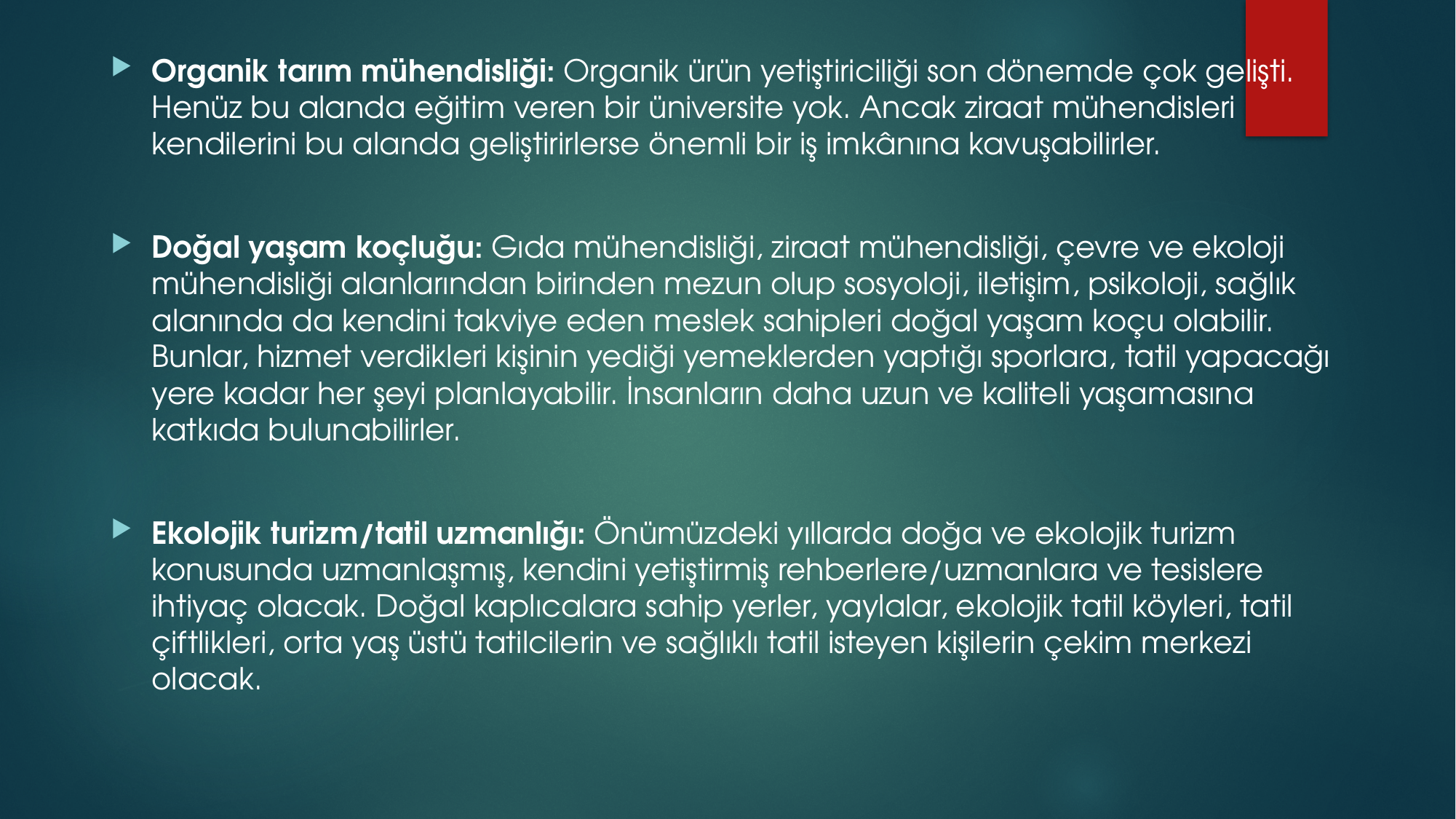

Organik tarım mühendisliği: Organik ürün yetiştiriciliği son dönemde çok gelişti. Henüz bu alanda eğitim veren bir üniversite yok. Ancak ziraat mühendisleri kendilerini bu alanda geliştirirlerse önemli bir iş imkânına kavuşabilirler.

Doğal yaşam koçluğu: Gıda mühendisliği, ziraat mühendisliği, çevre ve ekoloji mühendisliği alanlarından birinden mezun olup sosyoloji, iletişim, psikoloji, sağlık alanında da kendini takviye eden meslek sahipleri doğal yaşam koçu olabilir. Bunlar, hizmet verdikleri kişinin yediği yemeklerden yaptığı sporlara, tatil yapacağı yere kadar her şeyi planlayabilir. İnsanların daha uzun ve kaliteli yaşamasına katkıda bulunabilirler.

Ekolojik turizm/tatil uzmanlığı: Önümüzdeki yıllarda doğa ve ekolojik turizm konusunda uzmanlaşmış, kendini yetiştirmiş rehberlere/uzmanlara ve tesislere ihtiyaç olacak. Doğal kaplıcalara sahip yerler, yaylalar, ekolojik tatil köyleri, tatil çiftlikleri, orta yaş üstü tatilcilerin ve sağlıklı tatil isteyen kişilerin çekim merkezi olacak.